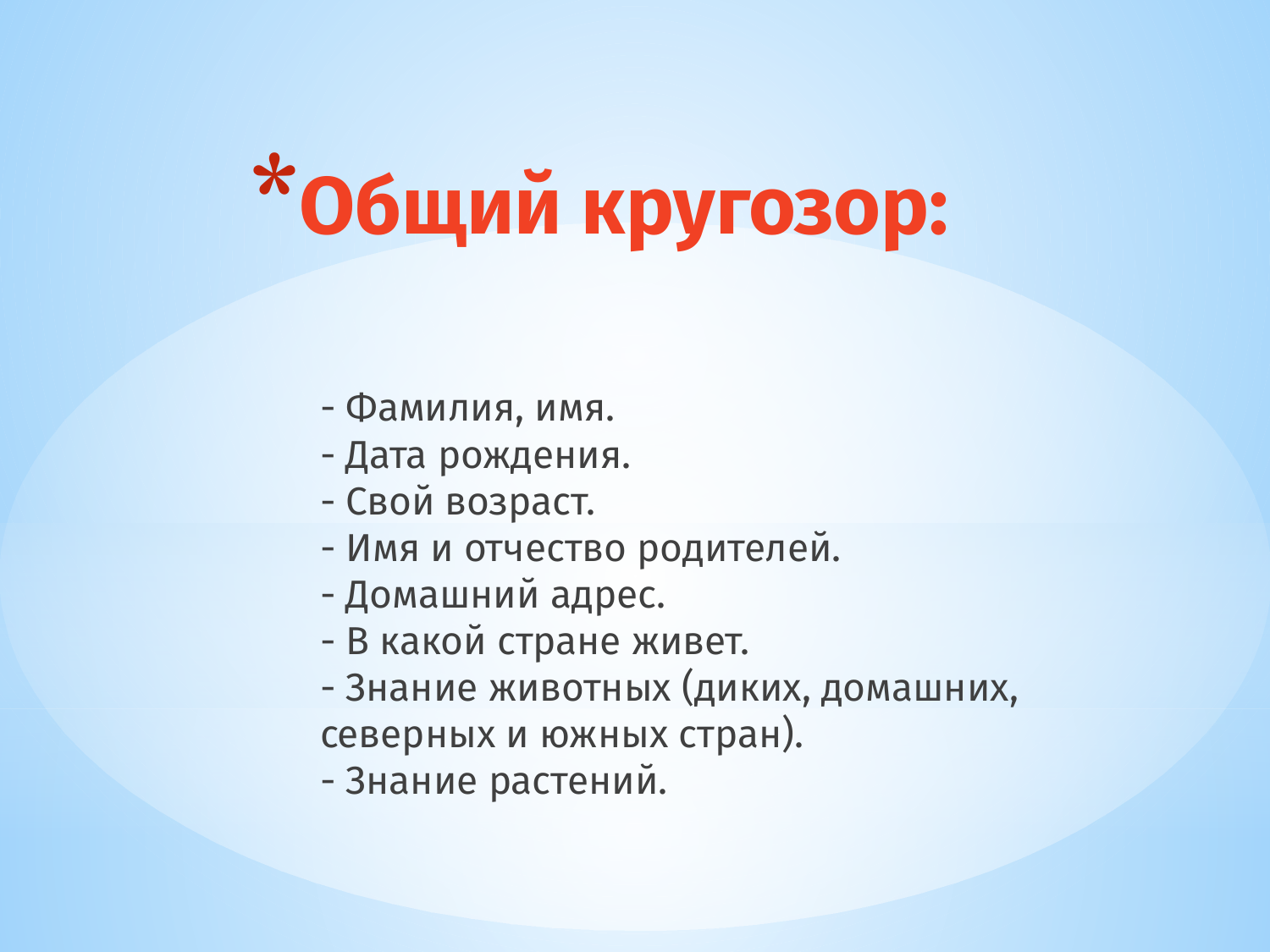

# Общий кругозор:
- Фамилия, имя.
- Дата рождения.
- Свой возраст.
- Имя и отчество родителей.
- Домашний адрес.
- В какой стране живет.
- Знание животных (диких, домашних, северных и южных стран).
- Знание растений.